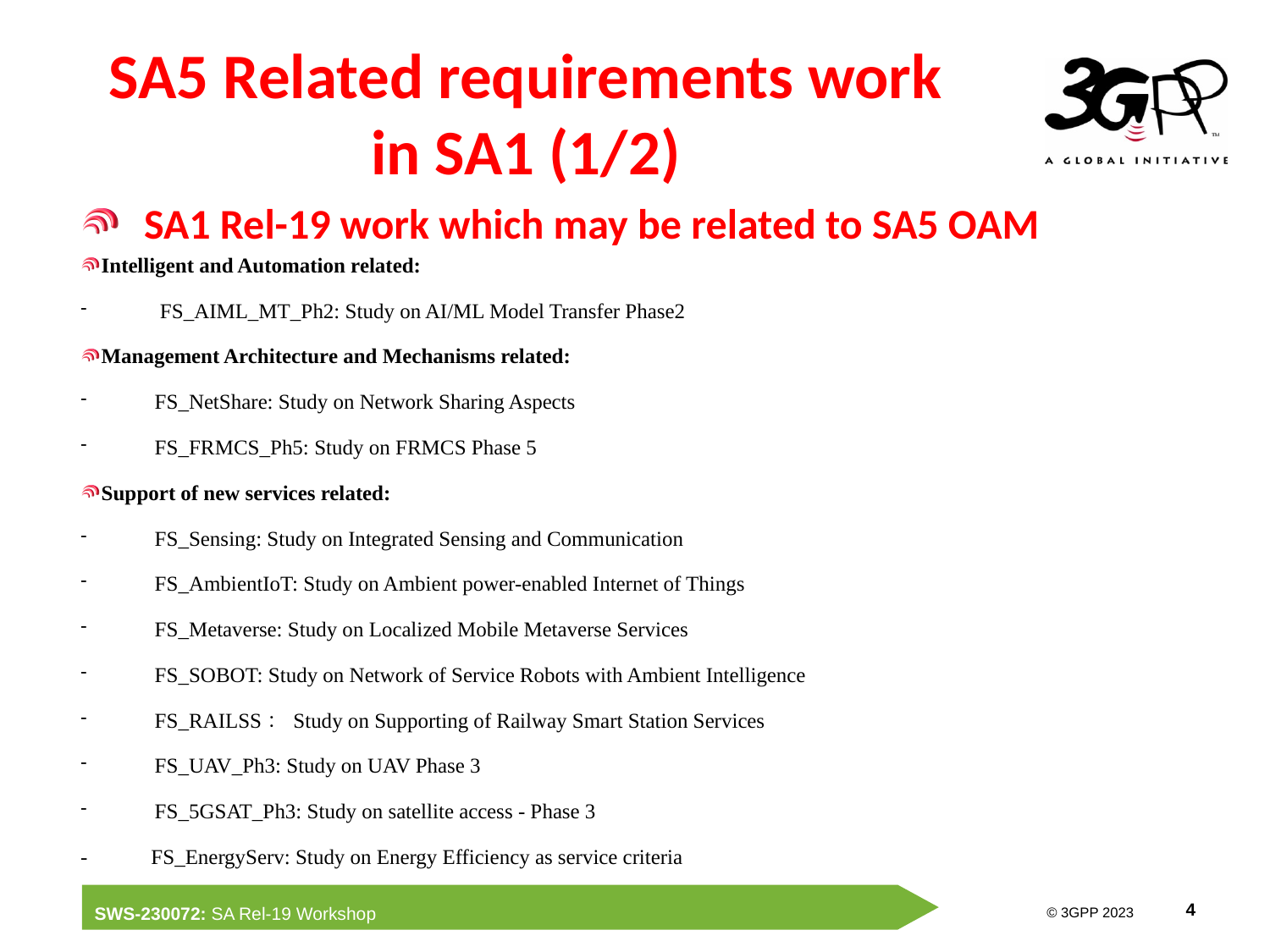

# SA5 Related requirements work in SA1 (1/2)
SA1 Rel-19 work which may be related to SA5 OAM
Intelligent and Automation related:
      FS_AIML_MT_Ph2: Study on AI/ML Model Transfer Phase2
Management Architecture and Mechanisms related:
     FS_NetShare: Study on Network Sharing Aspects
     FS_FRMCS_Ph5: Study on FRMCS Phase 5
Support of new services related:
     FS_Sensing: Study on Integrated Sensing and Communication
     FS_AmbientIoT: Study on Ambient power-enabled Internet of Things
     FS_Metaverse: Study on Localized Mobile Metaverse Services
     FS_SOBOT: Study on Network of Service Robots with Ambient Intelligence
     FS_RAILSS：Study on Supporting of Railway Smart Station Services
     FS_UAV_Ph3: Study on UAV Phase 3
     FS_5GSAT_Ph3: Study on satellite access - Phase 3
-            FS_EnergyServ: Study on Energy Efficiency as service criteria